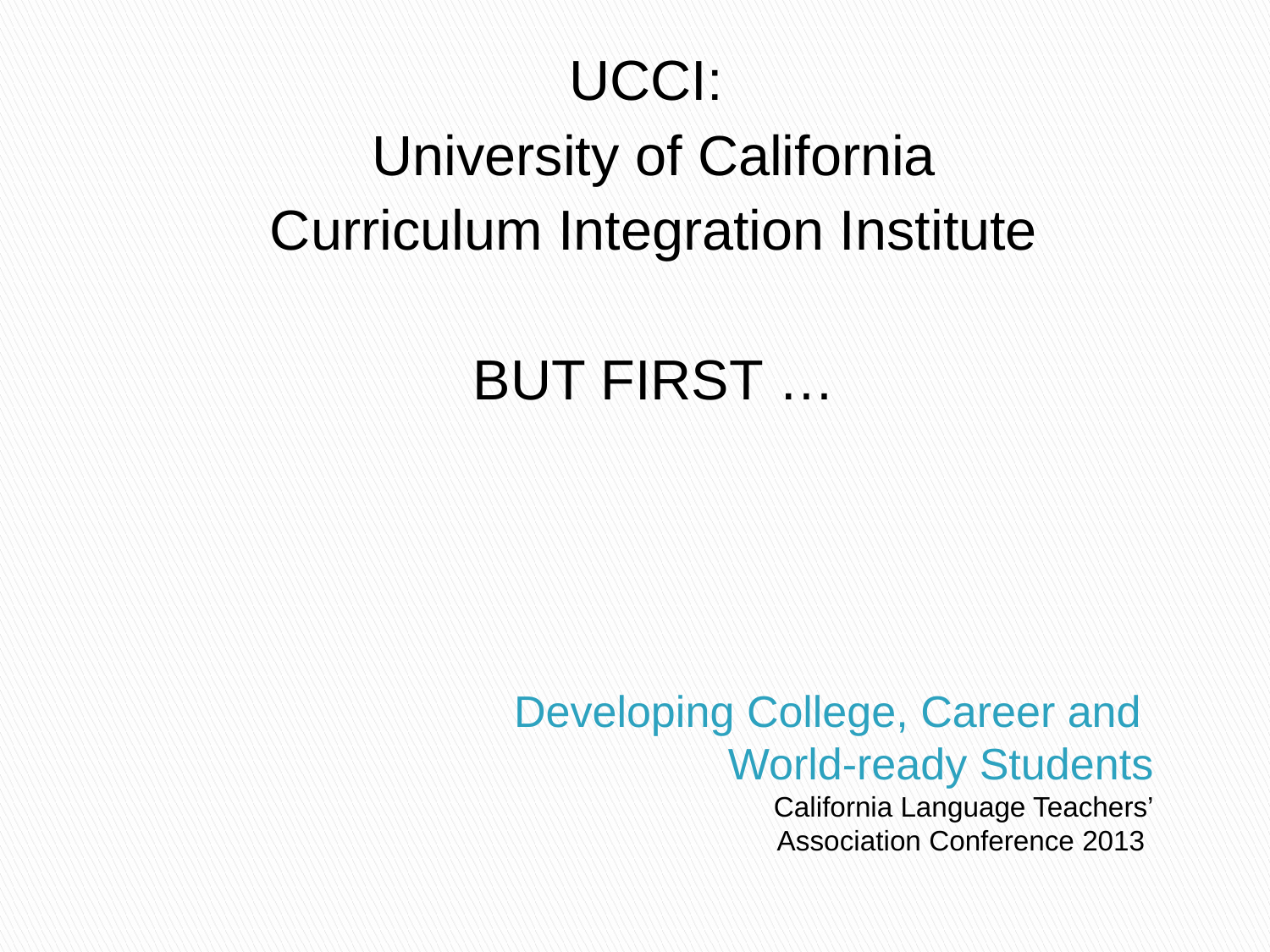

UCCI:
University of California
Curriculum Integration Institute

BUT FIRST …

# Developing College, Career and World-ready Students
California Language Teachers’ Association Conference 2013